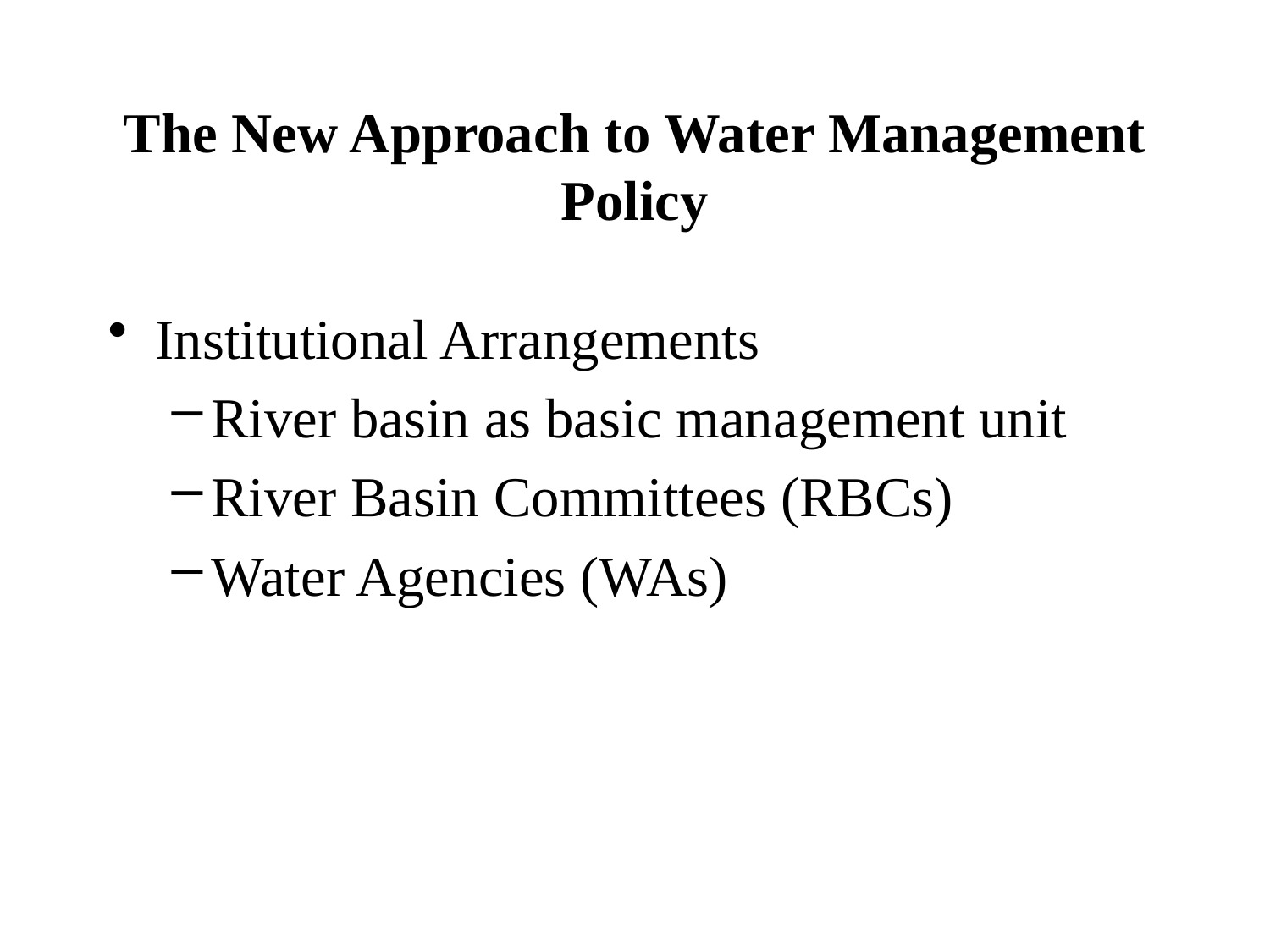

# The New Approach to Water Management Policy
Institutional Arrangements
River basin as basic management unit
River Basin Committees (RBCs)
Water Agencies (WAs)